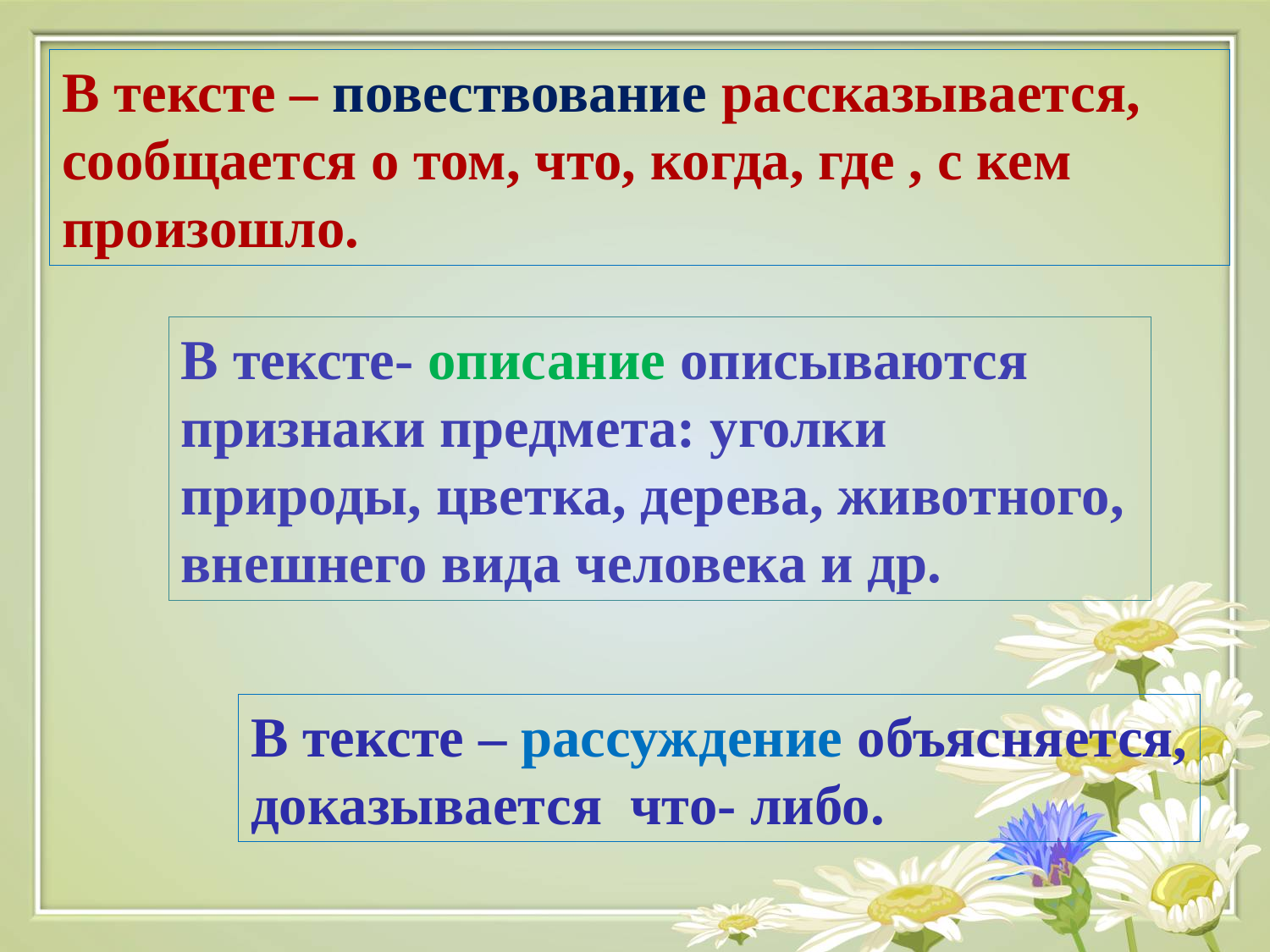

В тексте – повествование рассказывается,
сообщается о том, что, когда, где , с кем произошло.
В тексте- описание описываются признаки предмета: уголки природы, цветка, дерева, животного, внешнего вида человека и др.
В тексте – рассуждение объясняется, доказывается  что- либо.